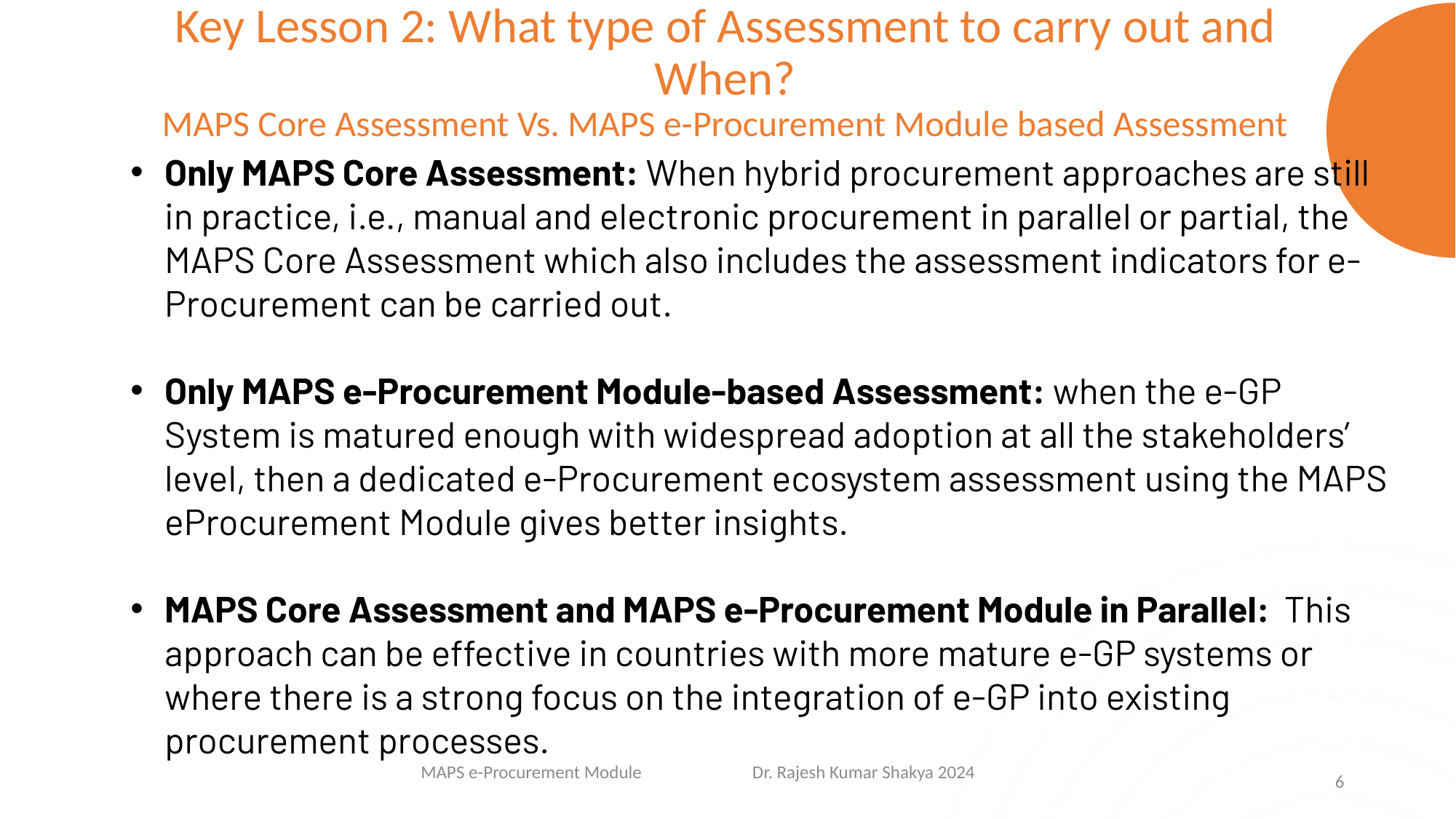

# Key Lesson 2: What type of Assessment to carry out and When? MAPS Core Assessment Vs. MAPS e-Procurement Module based Assessment
Only MAPS Core Assessment: When hybrid procurement approaches are still in practice, i.e., manual and electronic procurement in parallel or partial, the MAPS Core Assessment which also includes the assessment indicators for e-Procurement can be carried out.

Only MAPS e-Procurement Module-based Assessment: when the e-GP System is matured enough with widespread adoption at all the stakeholders’ level, then a dedicated e-Procurement ecosystem assessment using the MAPS eProcurement Module gives better insights.

MAPS Core Assessment and MAPS e-Procurement Module in Parallel:  This approach can be effective in countries with more mature e-GP systems or where there is a strong focus on the integration of e-GP into existing procurement processes.

Lesson 1
Lesson 2
Lesson 3
Strategies to combat stage fright
MAPS e-Procurement Module 	 Dr. Rajesh Kumar Shakya 2024
6